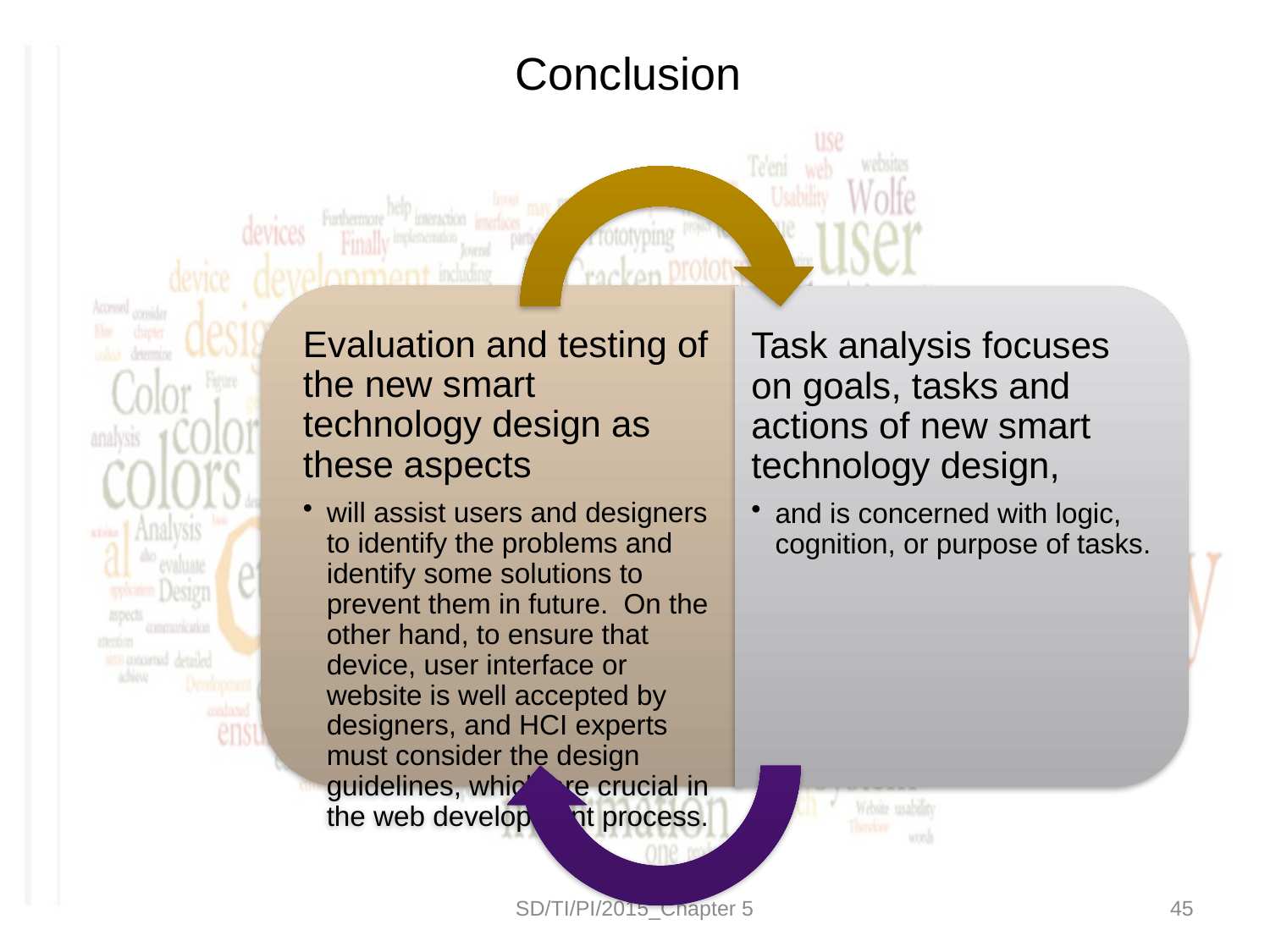

# Conclusion
Evaluation and testing of the new smart technology design as these aspects
will assist users and designers to identify the problems and identify some solutions to prevent them in future.  On the other hand, to ensure that device, user interface or website is well accepted by designers, and HCI experts must consider the design guidelines, which are crucial in the web development process.
Task analysis focuses on goals, tasks and actions of new smart technology design,
and is concerned with logic, cognition, or purpose of tasks.
SD/TI/PI/2015_Chapter 5
45